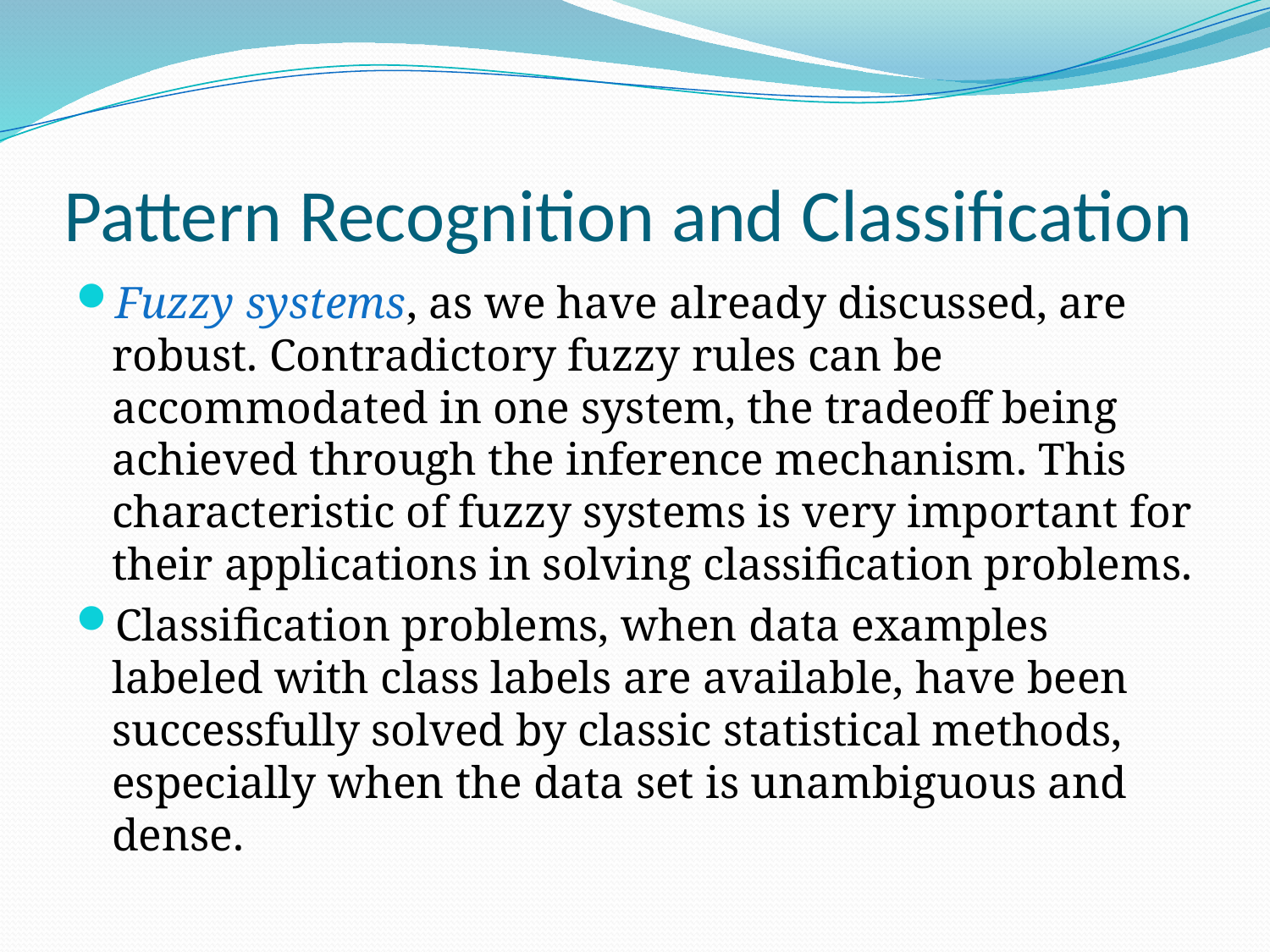

# Pattern Recognition and Classification
Fuzzy systems, as we have already discussed, are robust. Contradictory fuzzy rules can be accommodated in one system, the tradeoff being achieved through the inference mechanism. This characteristic of fuzzy systems is very important for their applications in solving classification problems.
Classification problems, when data examples labeled with class labels are available, have been successfully solved by classic statistical methods, especially when the data set is unambiguous and dense.